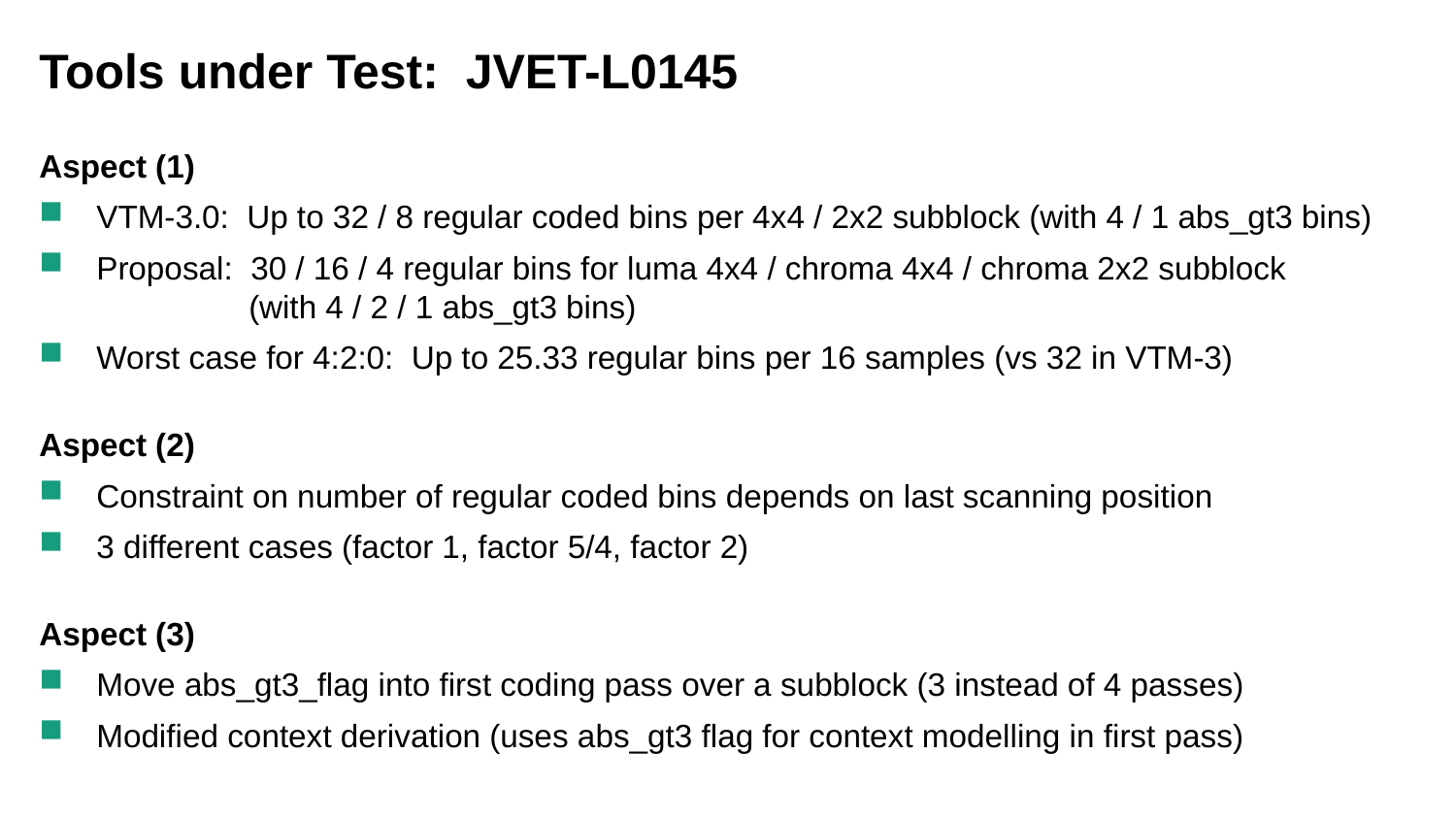

# Tools under Test:  JVET-L0145
Aspect (1)
VTM-3.0:  Up to 32 / 8 regular coded bins per 4x4 / 2x2 subblock (with 4 / 1 abs_gt3 bins)
Proposal:  30 / 16 / 4 regular bins for luma 4x4 / chroma 4x4 / chroma 2x2 subblock
                 (with 4 / 2 / 1 abs_gt3 bins)
Worst case for 4:2:0:  Up to 25.33 regular bins per 16 samples (vs 32 in VTM-3)
Aspect (2)
Constraint on number of regular coded bins depends on last scanning position
3 different cases (factor 1, factor 5/4, factor 2)
Aspect (3)
Move abs_gt3_flag into first coding pass over a subblock (3 instead of 4 passes)
Modified context derivation (uses abs_gt3 flag for context modelling in first pass)